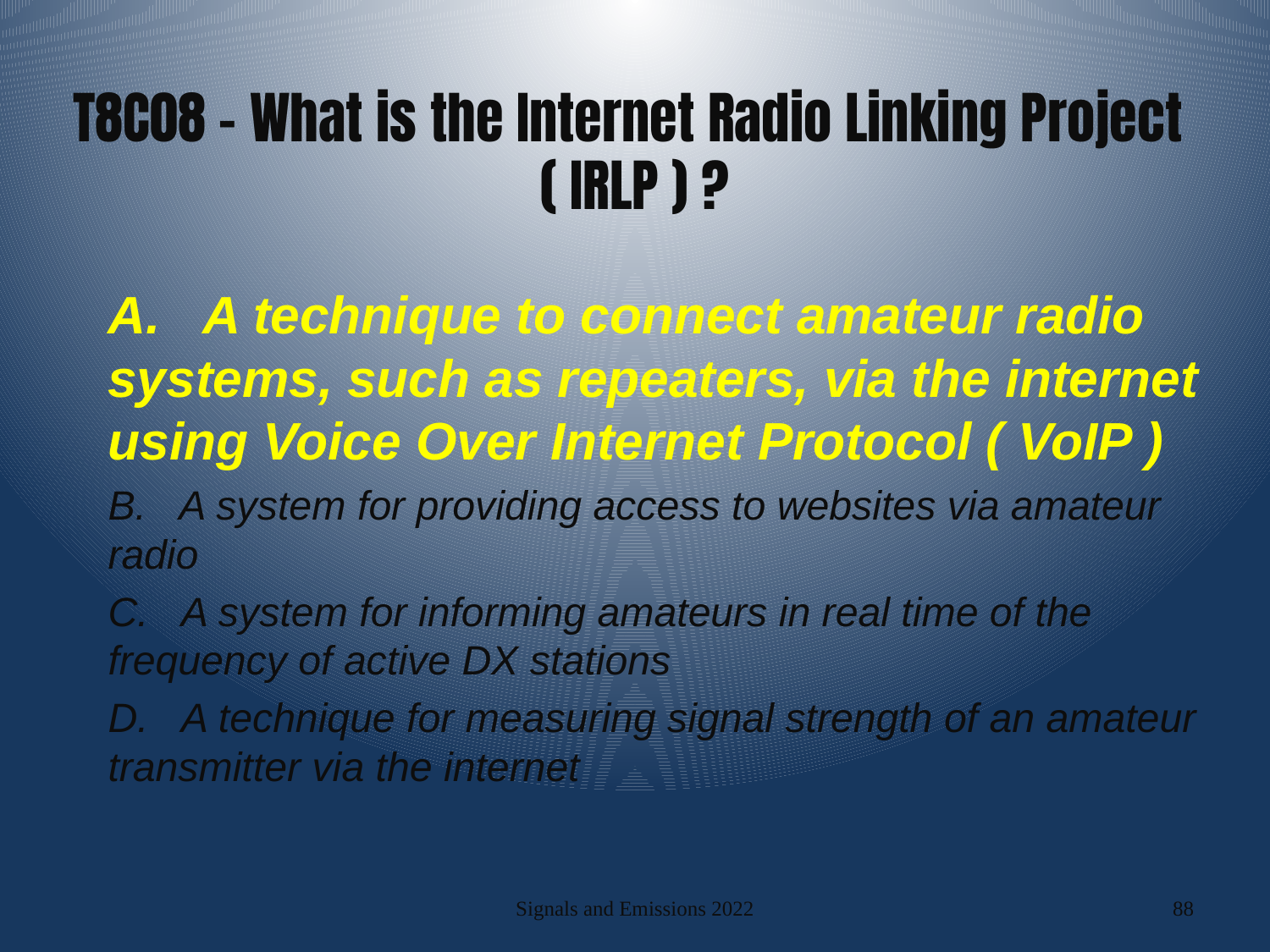

# T8C08 - What is the Internet Radio Linking Project ( IRLP ) ?
A.   A technique to connect amateur radio systems, such as repeaters, via the internet using Voice Over Internet Protocol ( VoIP )
B.   A system for providing access to websites via amateur radio
C.   A system for informing amateurs in real time of the frequency of active DX stations
D.   A technique for measuring signal strength of an amateur transmitter via the internet
Signals and Emissions 2022
88